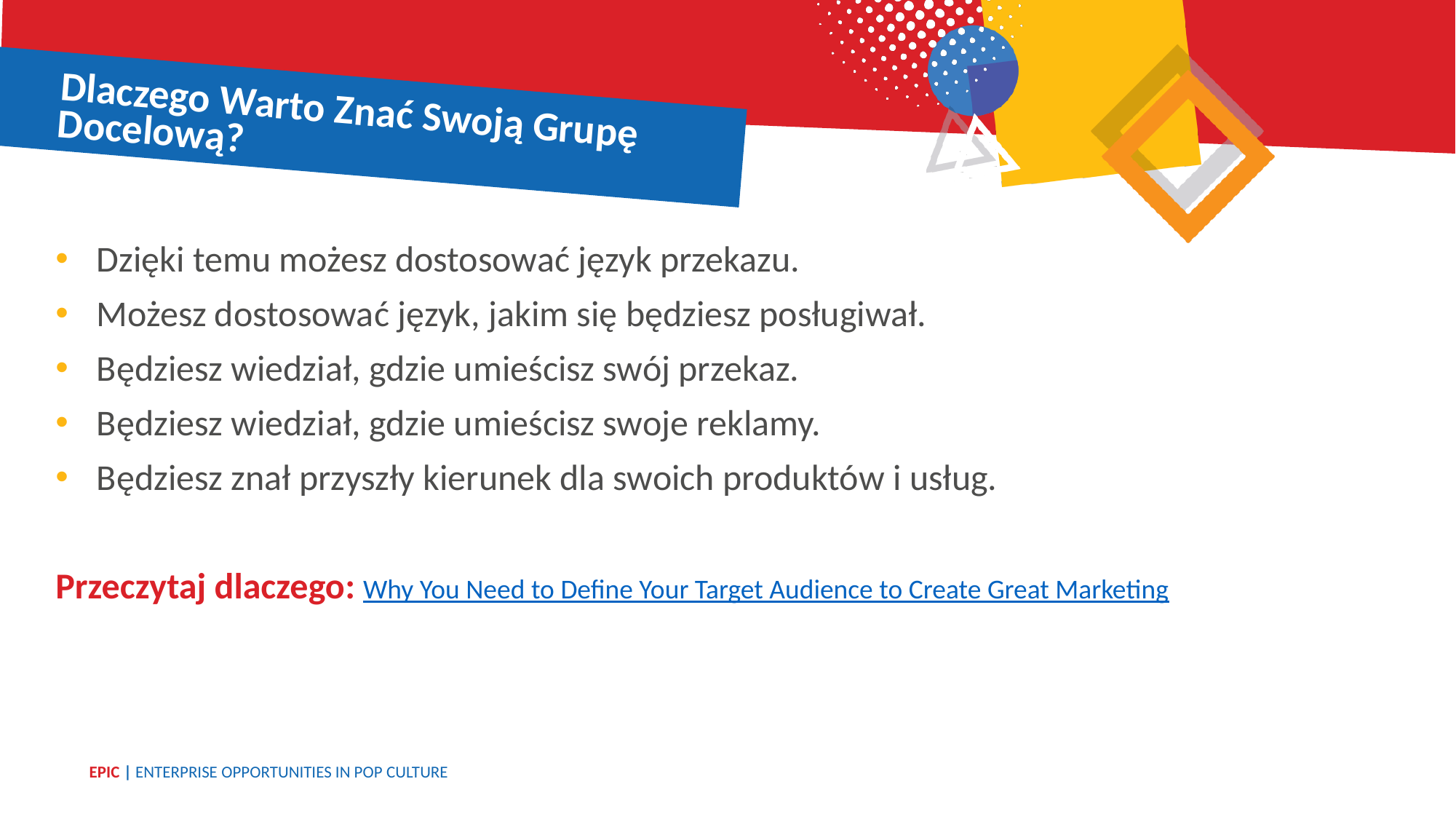

Dlaczego Warto Znać Swoją Grupę Docelową?

Dzięki temu możesz dostosować język przekazu.
Możesz dostosować język, jakim się będziesz posługiwał.
Będziesz wiedział, gdzie umieścisz swój przekaz.
Będziesz wiedział, gdzie umieścisz swoje reklamy.
Będziesz znał przyszły kierunek dla swoich produktów i usług.

Przeczytaj dlaczego: Why You Need to Define Your Target Audience to Create Great Marketing